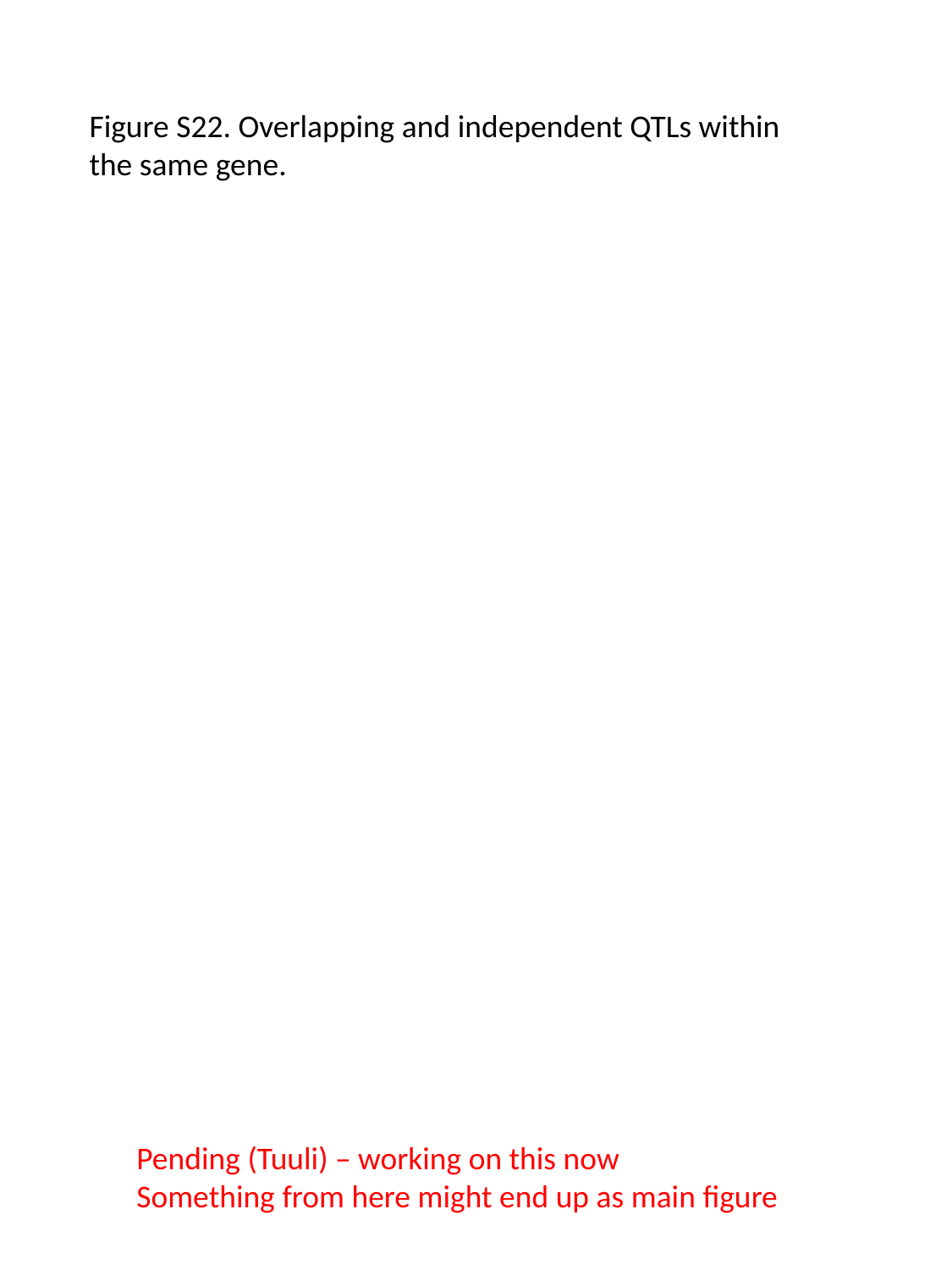

Figure S22. Overlapping and independent QTLs within the same gene.

Pending (Tuuli) – working on this now
Something from here might end up as main figure